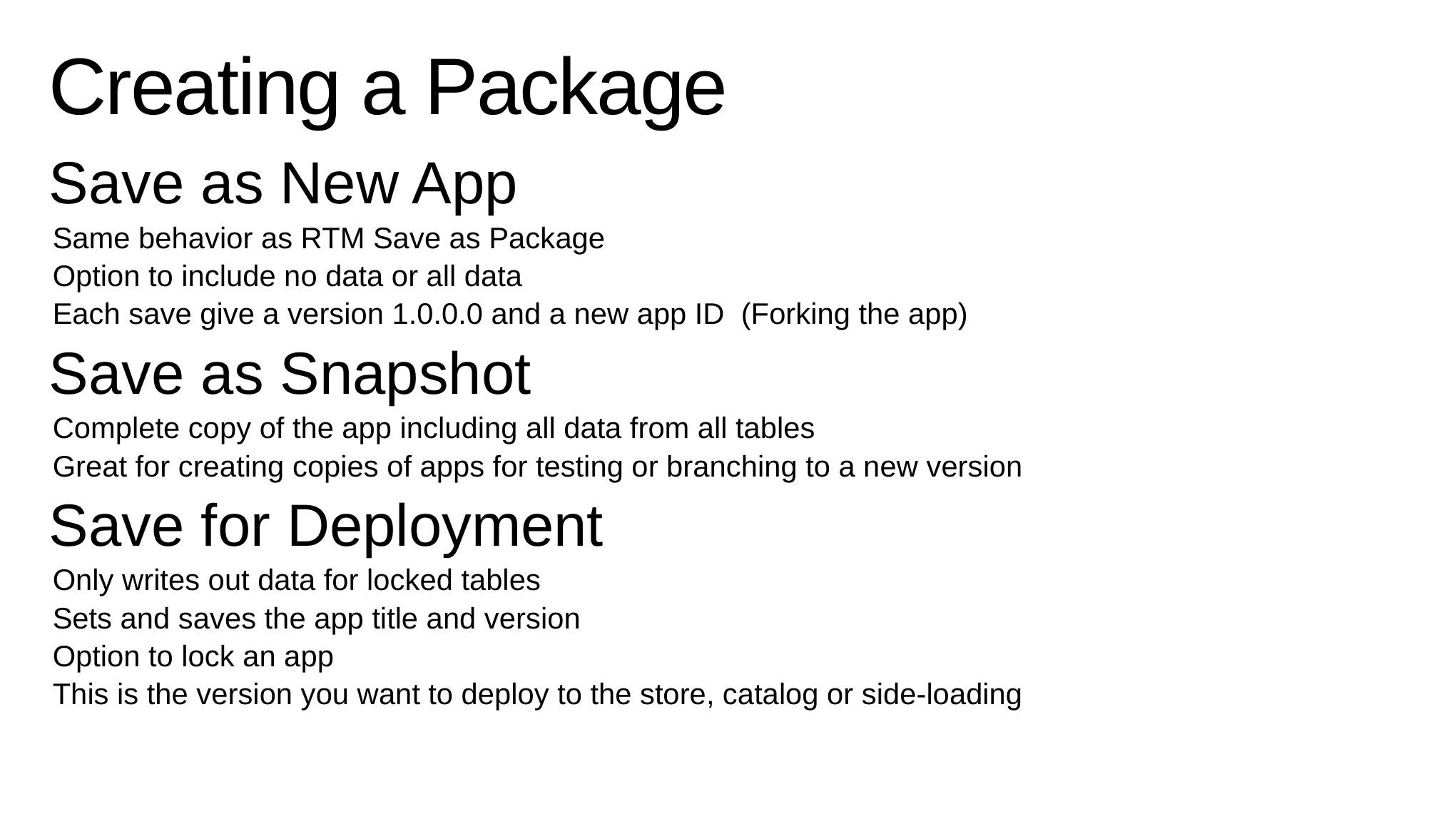

# Creating a Package
Save as New App
Same behavior as RTM Save as Package
Option to include no data or all data
Each save give a version 1.0.0.0 and a new app ID  (Forking the app)
Save as Snapshot
Complete copy of the app including all data from all tables
Great for creating copies of apps for testing or branching to a new version
Save for Deployment
Only writes out data for locked tables
Sets and saves the app title and version
Option to lock an app
This is the version you want to deploy to the store, catalog or side-loading